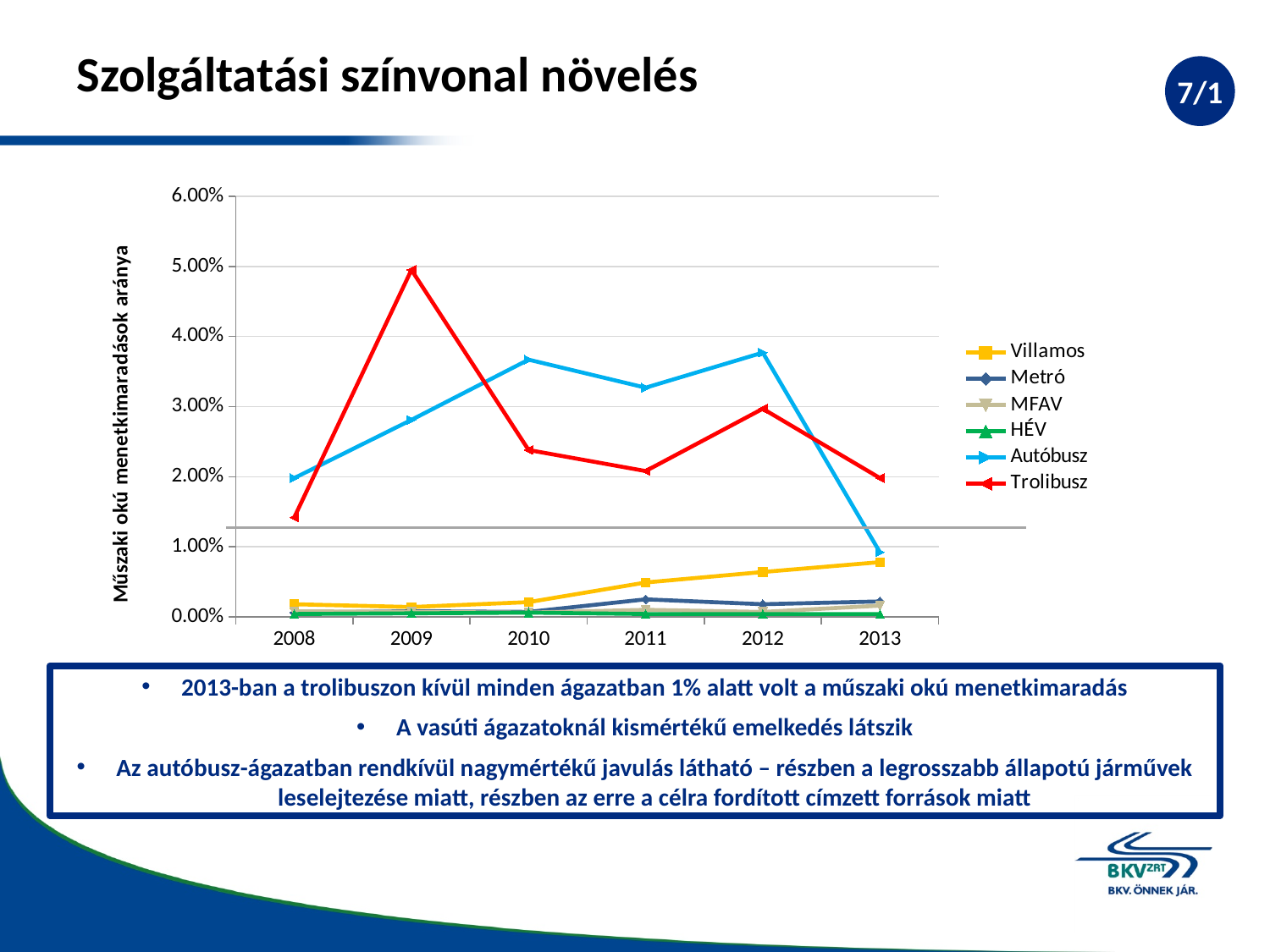

# Szolgáltatási színvonal növelés
7/1

### Chart

| Category | Villamos | Metró | MFAV | HÉV | Autóbusz | Trolibusz |
|---|---|---|---|---|---|---|
| 2008 | 0.0018 | 0.0006 | 0.0008 | 0.0004 | 0.0198 | 0.0142 |
| 2009 | 0.0014 | 0.0008 | 0.0007 | 0.0005 | 0.0281 | 0.0495 |
| 2010 | 0.0021 | 0.0007 | 0.0006 | 0.0006 | 0.0367 | 0.0238 |
| 2011 | 0.0049 | 0.0025 | 0.001 | 0.0004 | 0.0327 | 0.0208 |
| 2012 | 0.0064 | 0.0018 | 0.0007 | 0.0004 | 0.0377 | 0.0297 |
| 2013 | 0.0078 | 0.0022 | 0.0016 | 0.0004 | 0.0092 | 0.0198 |
2013-ban a trolibuszon kívül minden ágazatban 1% alatt volt a műszaki okú menetkimaradás
A vasúti ágazatoknál kismértékű emelkedés látszik
Az autóbusz-ágazatban rendkívül nagymértékű javulás látható – részben a legrosszabb állapotú járművek leselejtezése miatt, részben az erre a célra fordított címzett források miatt